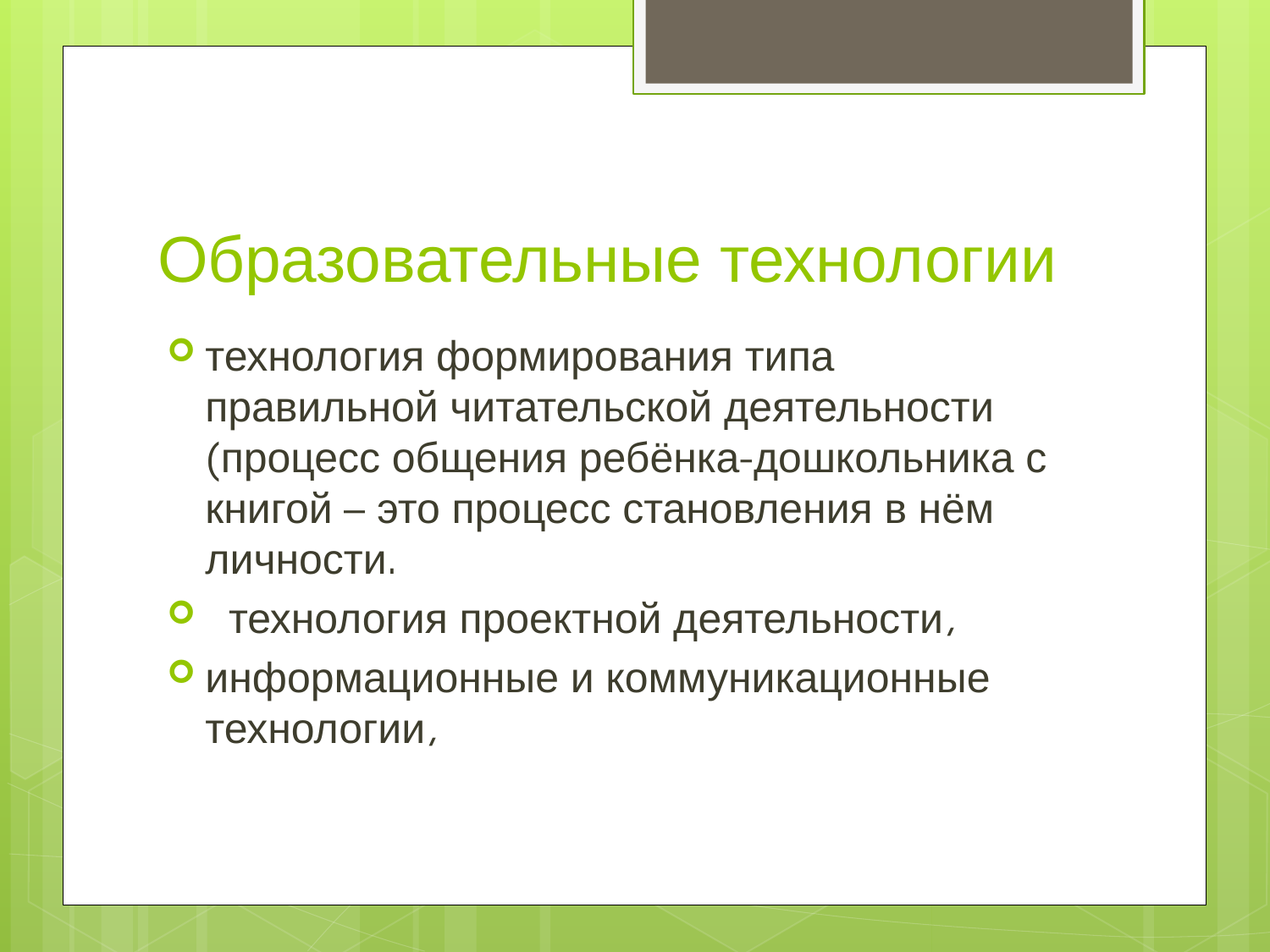

# Образовательные технологии
технология формирования типа правильной читательской деятельности (процесс общения ребёнка-дошкольника с книгой – это процесс становления в нём личности.
  технология проектной деятельности,
информационные и коммуникационные технологии,